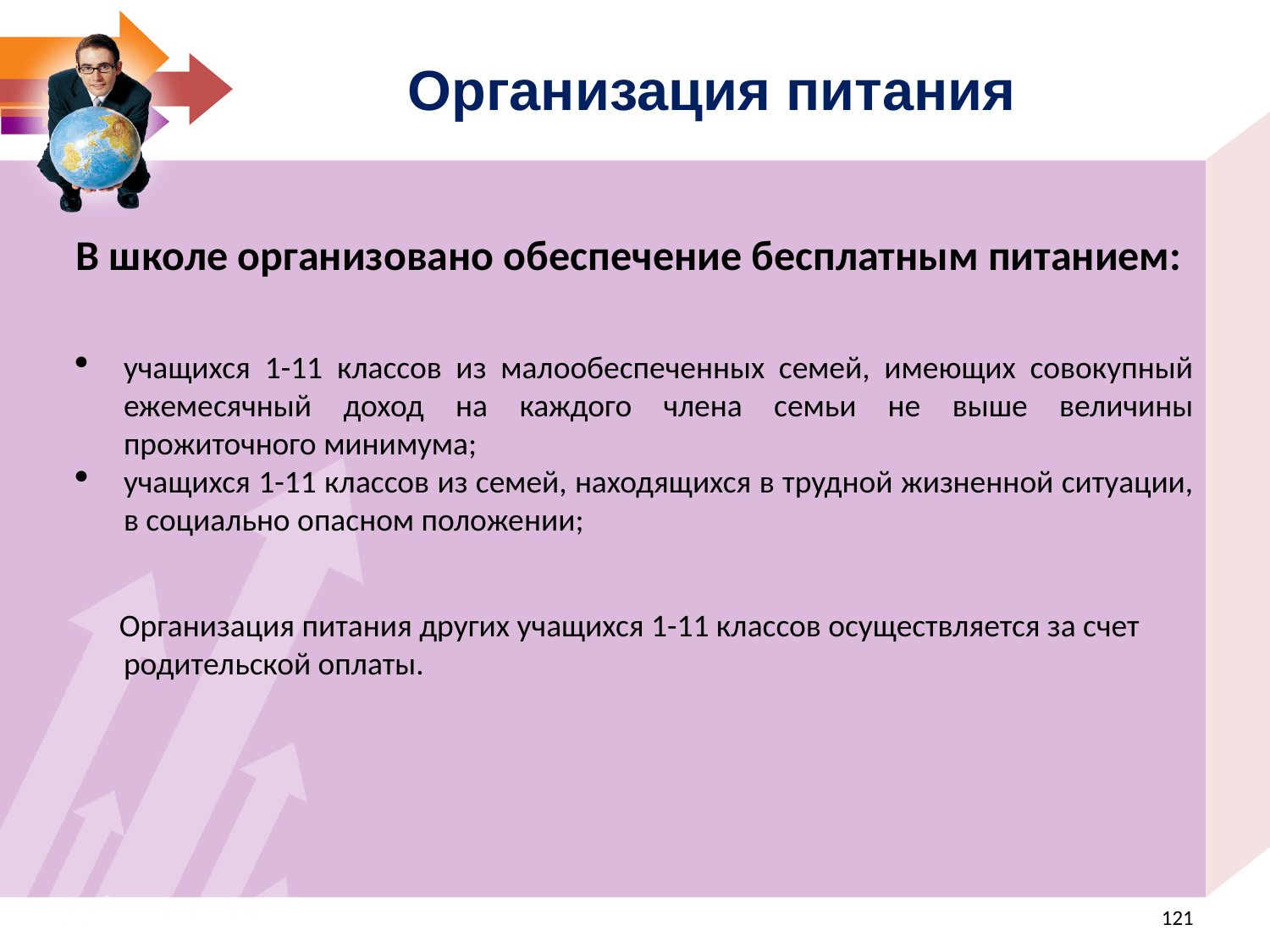

Организация питания
В школе организовано обеспечение бесплатным питанием:

учащихся 1-11 классов из малообеспеченных семей, имеющих совокупный ежемесячный доход на каждого члена семьи не выше величины прожиточного минимума;
учащихся 1-11 классов из семей, находящихся в трудной жизненной ситуации, в социально опасном положении;

      Организация питания других учащихся 1-11 классов осуществляется за счет родительской оплаты.
121